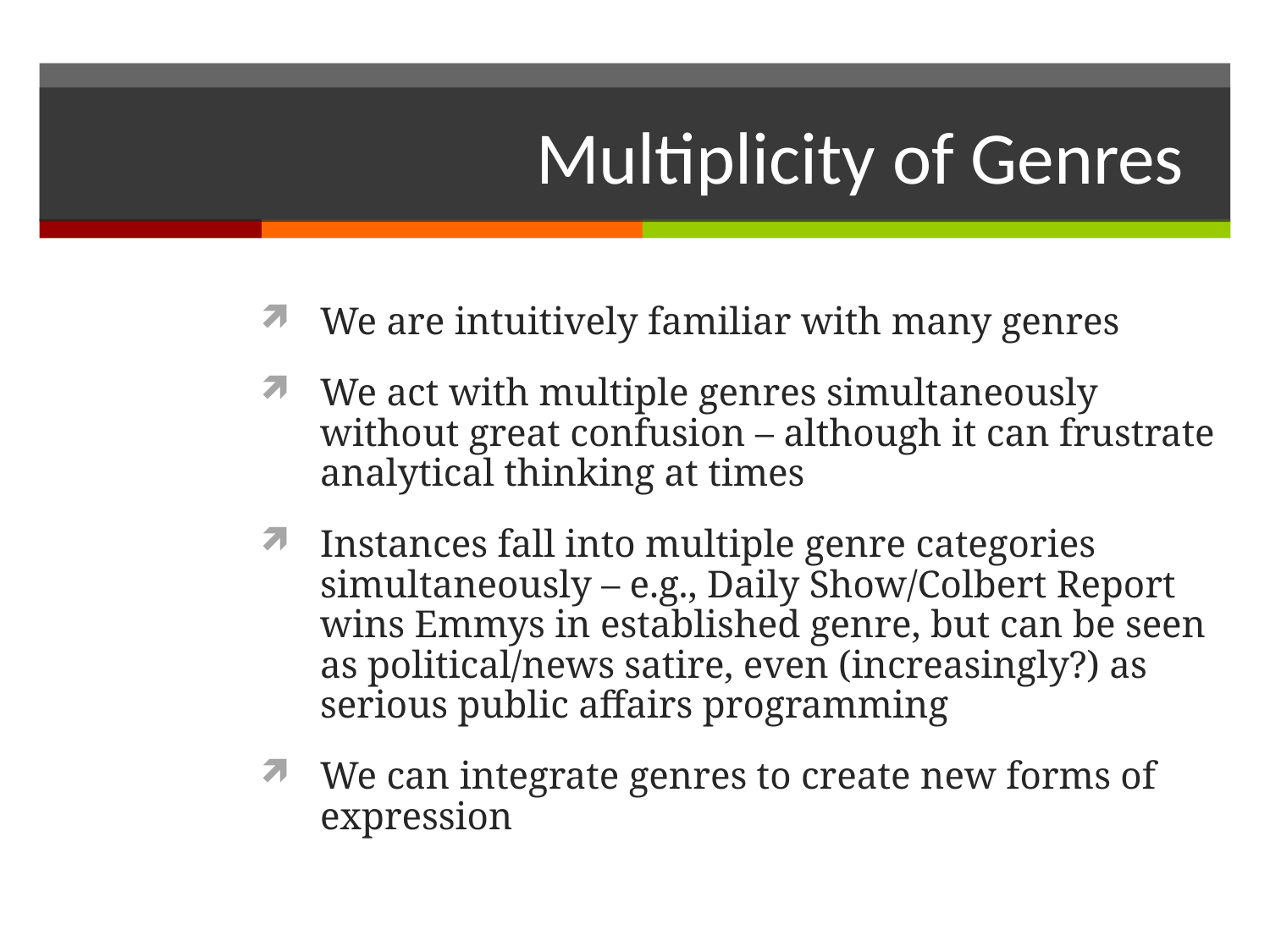

# Multiplicity of Genres
We are intuitively familiar with many genres
We act with multiple genres simultaneously without great confusion – although it can frustrate analytical thinking at times
Instances fall into multiple genre categories simultaneously – e.g., Daily Show/Colbert Report wins Emmys in established genre, but can be seen as political/news satire, even (increasingly?) as serious public affairs programming
We can integrate genres to create new forms of expression